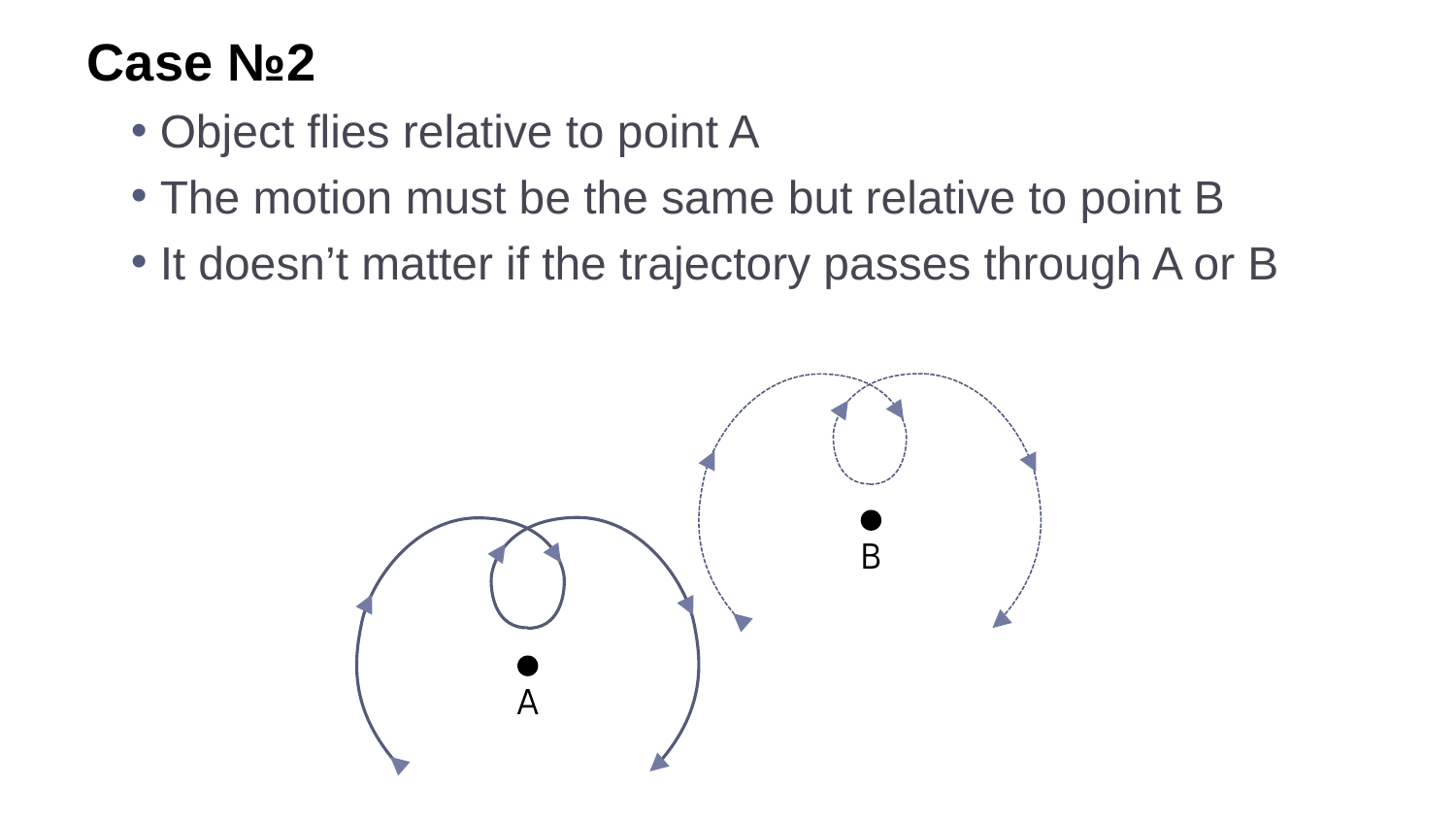

Case №2
Object flies relative to point A
The motion must be the same but relative to point B
It doesn’t matter if the trajectory passes through A or B

B

A